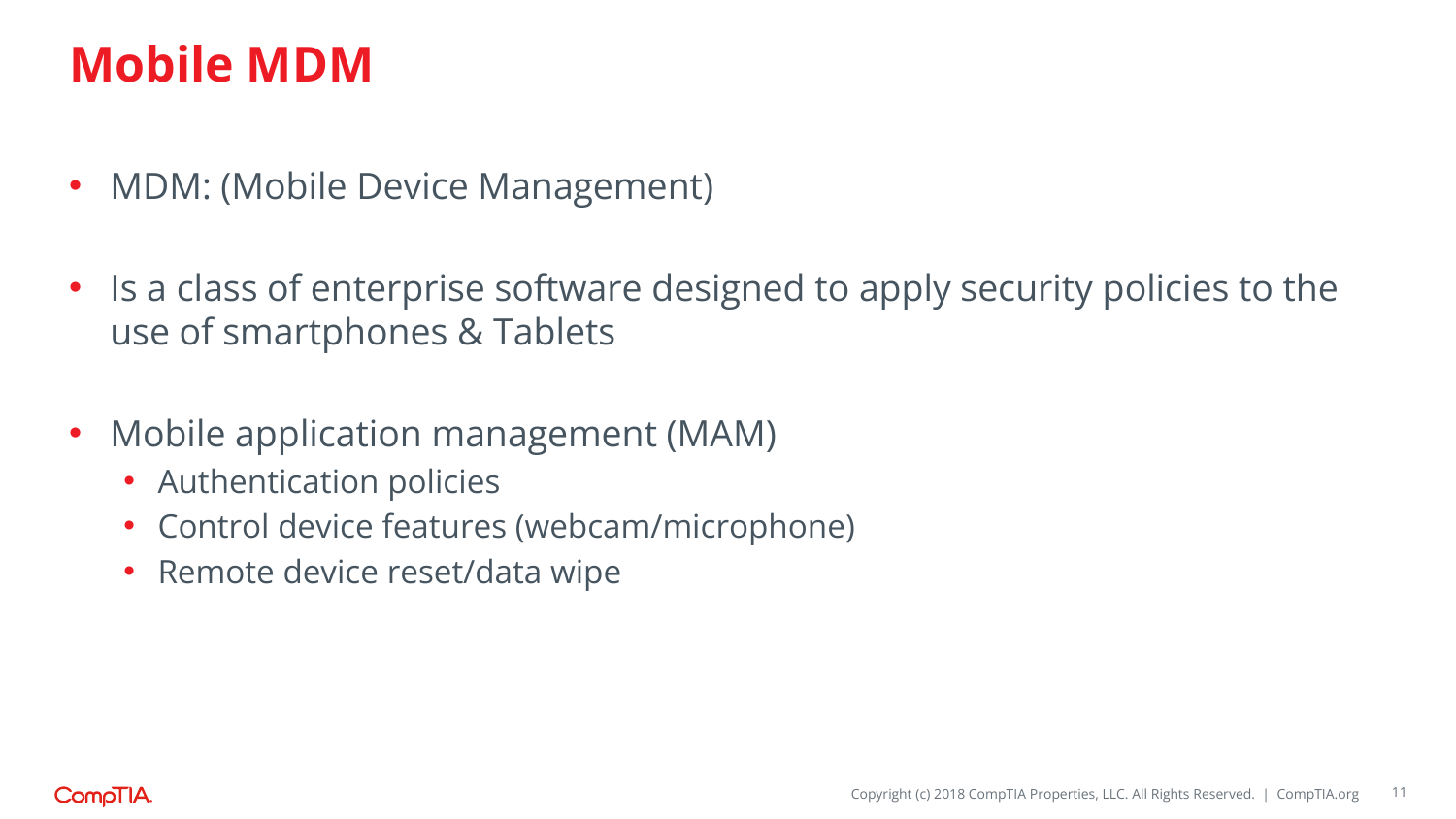

# Mobile MDM
MDM: (Mobile Device Management)

Is a class of enterprise software designed to apply security policies to the use of smartphones & Tablets

Mobile application management (MAM)
Authentication policies
Control device features (webcam/microphone)
Remote device reset/data wipe

11